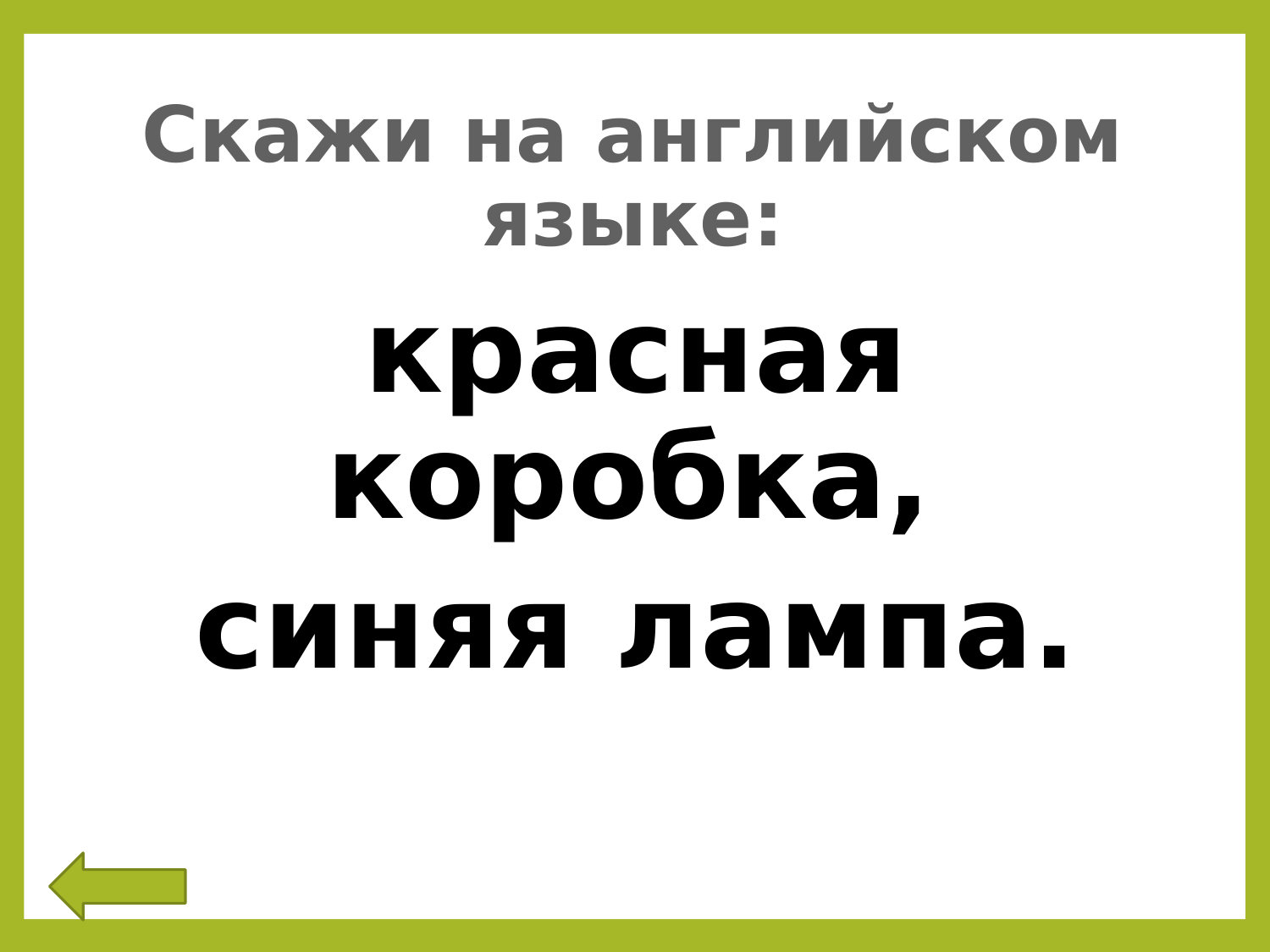

# Скажи на английском языке:
красная коробка,
синяя лампа.